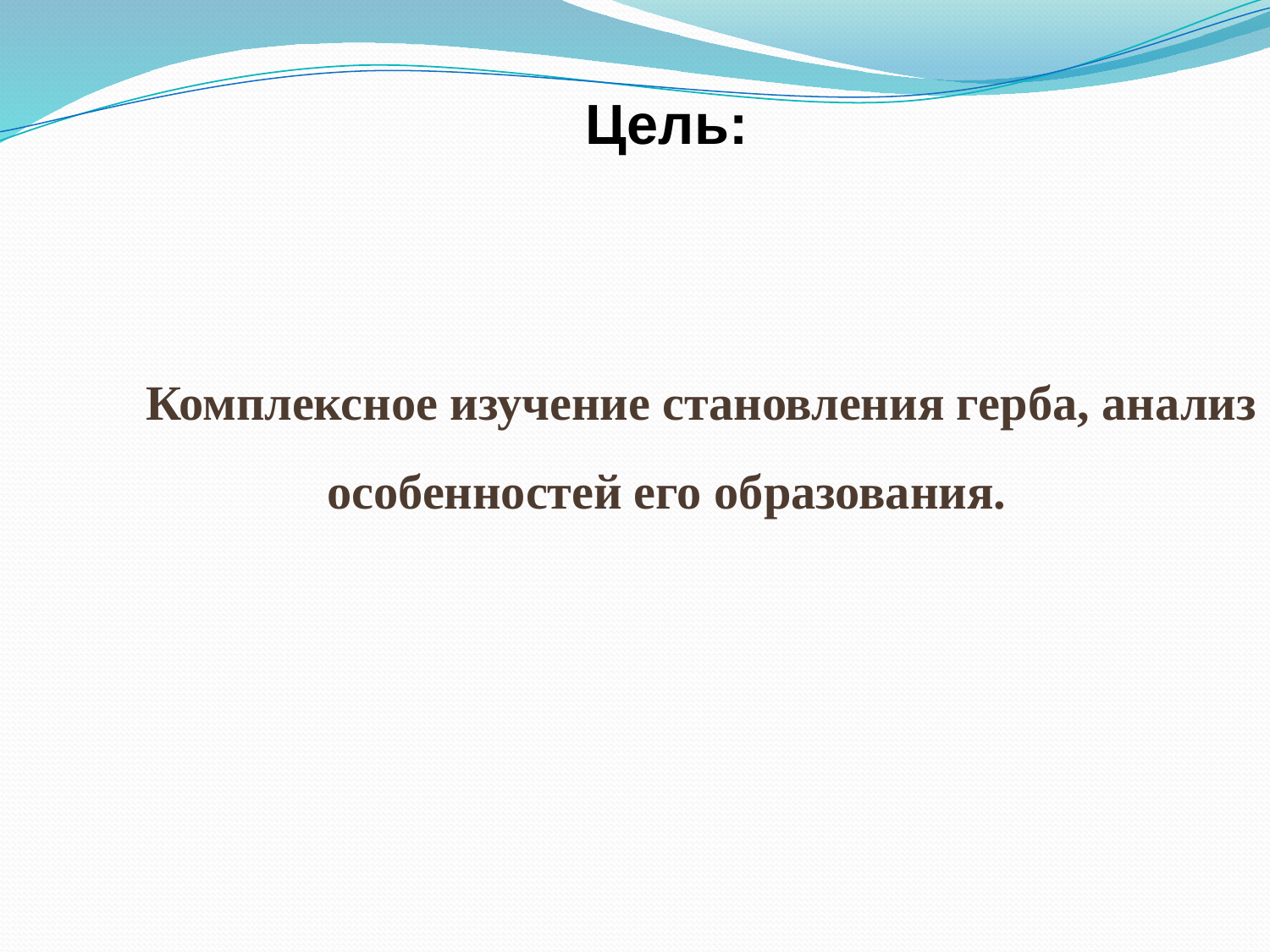

Цель:
 Комплексное изучение становления герба, анализ особенностей его образования.